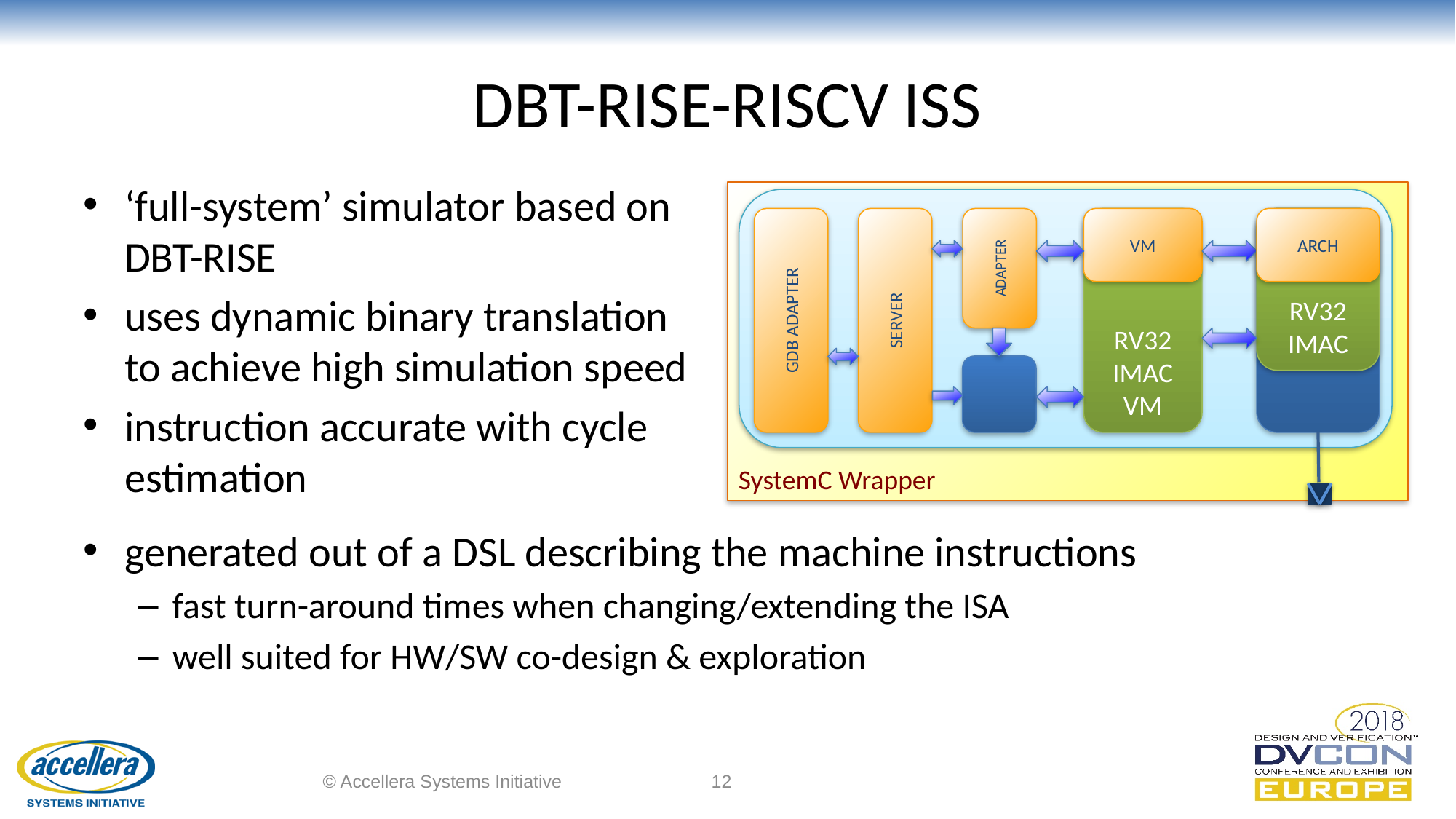

# DBT-RISE-RISCV ISS
‘full-system’ simulator based on DBT-RISE
uses dynamic binary translation to achieve high simulation speed
instruction accurate with cycle estimation
SystemC Wrapper

GDB ADAPTER
SERVER
ADAPTER
RV32
IMAC
VM
VM

RV32
IMAC
ARCH

generated out of a DSL describing the machine instructions
fast turn-around times when changing/extending the ISA
well suited for HW/SW co-design & exploration

© Accellera Systems Initiative
12